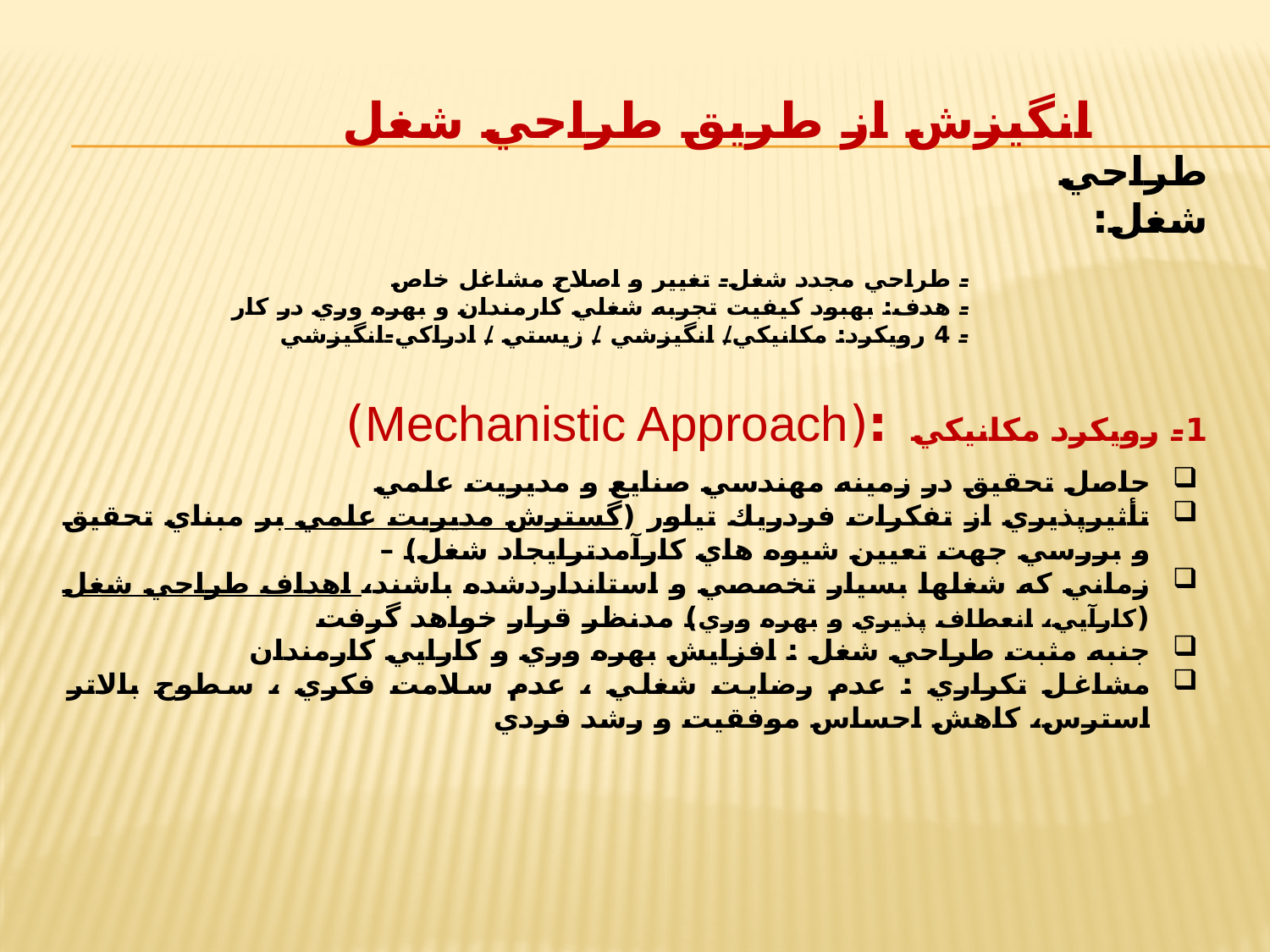

# انگيزش از طريق طراحي شغل
طراحي شغل:
- طراحي مجدد شغل- تغيير و اصلاح مشاغل خاص
- هدف: بهبود كيفيت تجربه شغلي كارمندان و بهره وري در كار
- 4 رويكرد: مكانيكي/ انگيزشي / زيستي / ادراكي-انگيزشي

1- رويكرد مكانيكي  :(Mechanistic Approach)
حاصل تحقيق در زمينه مهندسي صنايع و مديريت علمي
تأثيرپذيري از تفكرات فردريك تيلور (گسترش مديريت علمي بر مبناي تحقيق و بررسي جهت تعيين شيوه هاي كارآمدترايجاد شغل) –
زماني كه شغلها بسيار تخصصي و استانداردشده باشند، اهداف طراحي شغل (كارآيي، انعطاف پذيري و بهره وري) مدنظر قرار خواهد گرفت
جنبه مثبت طراحي شغل : افزايش بهره وري و كارايي كارمندان
مشاغل تكراري : عدم رضايت شغلي ، عدم سلامت فكري ، سطوح بالاتر استرس، كاهش احساس موفقيت و رشد فردي